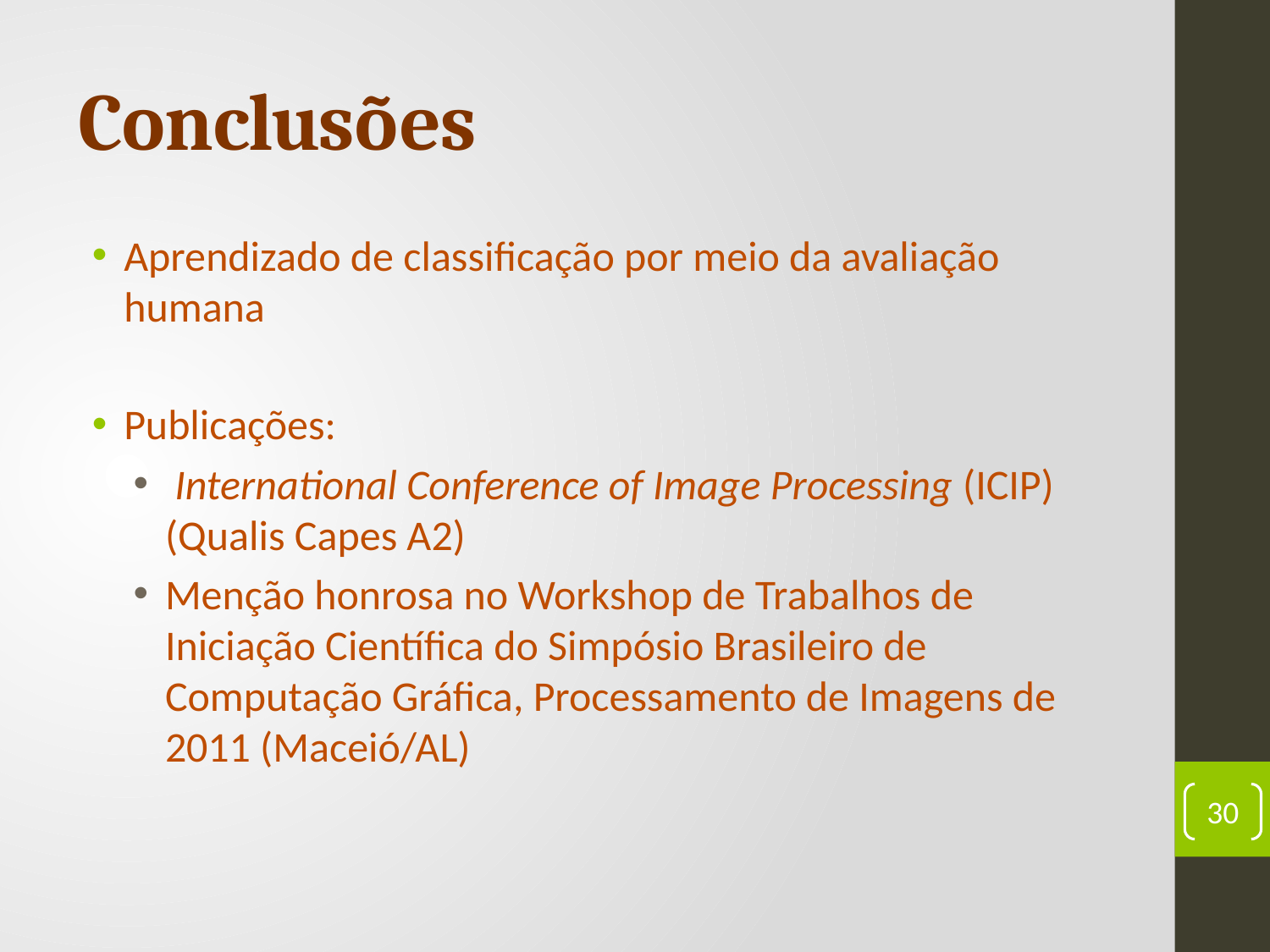

# Conclusões
Aprendizado de classificação por meio da avaliação humana

Publicações:
 International Conference of Image Processing (ICIP) (Qualis Capes A2)
Menção honrosa no Workshop de Trabalhos de Iniciação Científica do Simpósio Brasileiro de Computação Gráfica, Processamento de Imagens de 2011 (Maceió/AL)

30